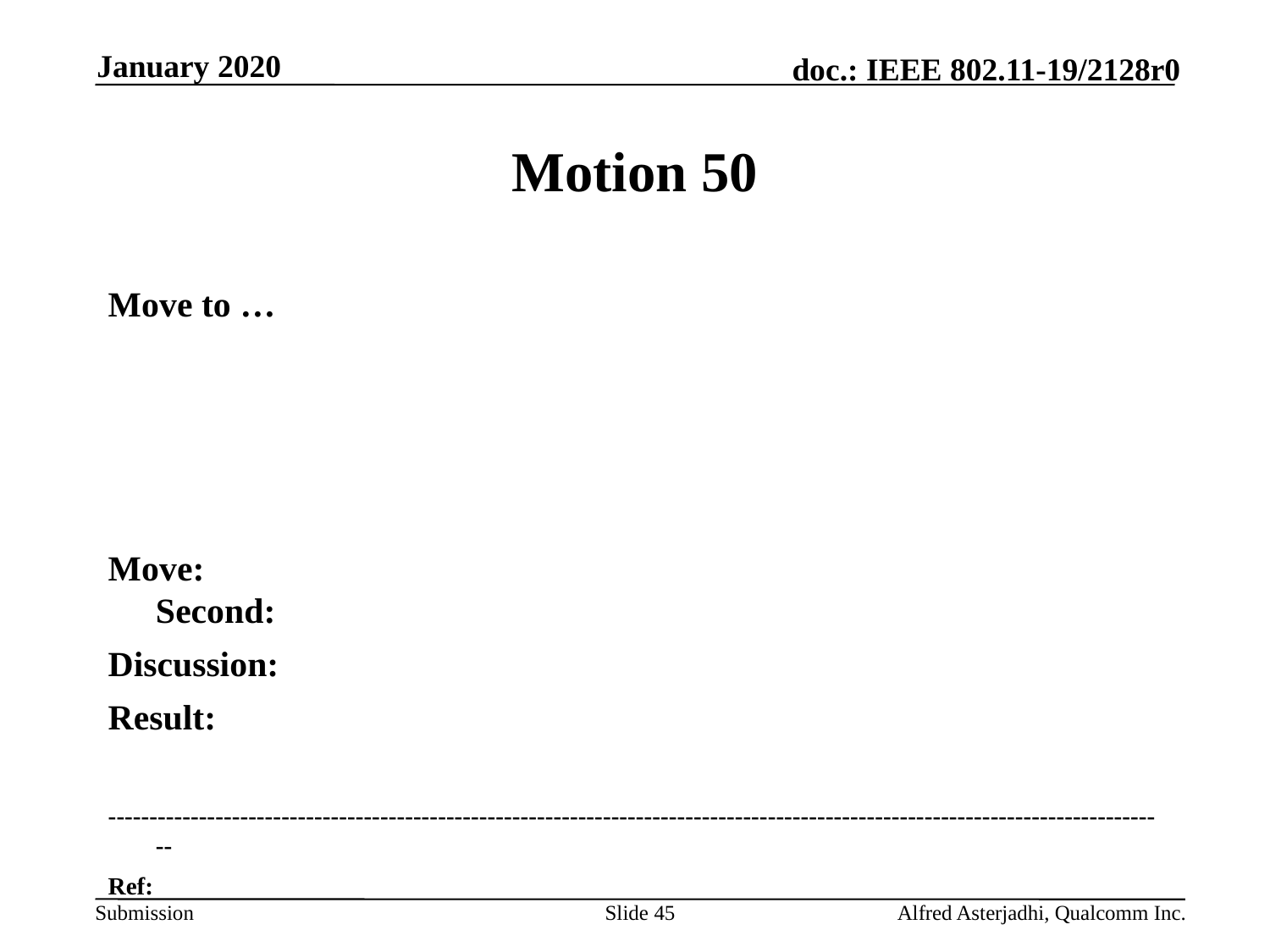

January 2020
# Motion 50
Move to …

Move: 							Second:
Discussion:
Result:

---------------------------------------------------------------------------------------------------------------------------------
Ref:
Slide 45
Alfred Asterjadhi, Qualcomm Inc.